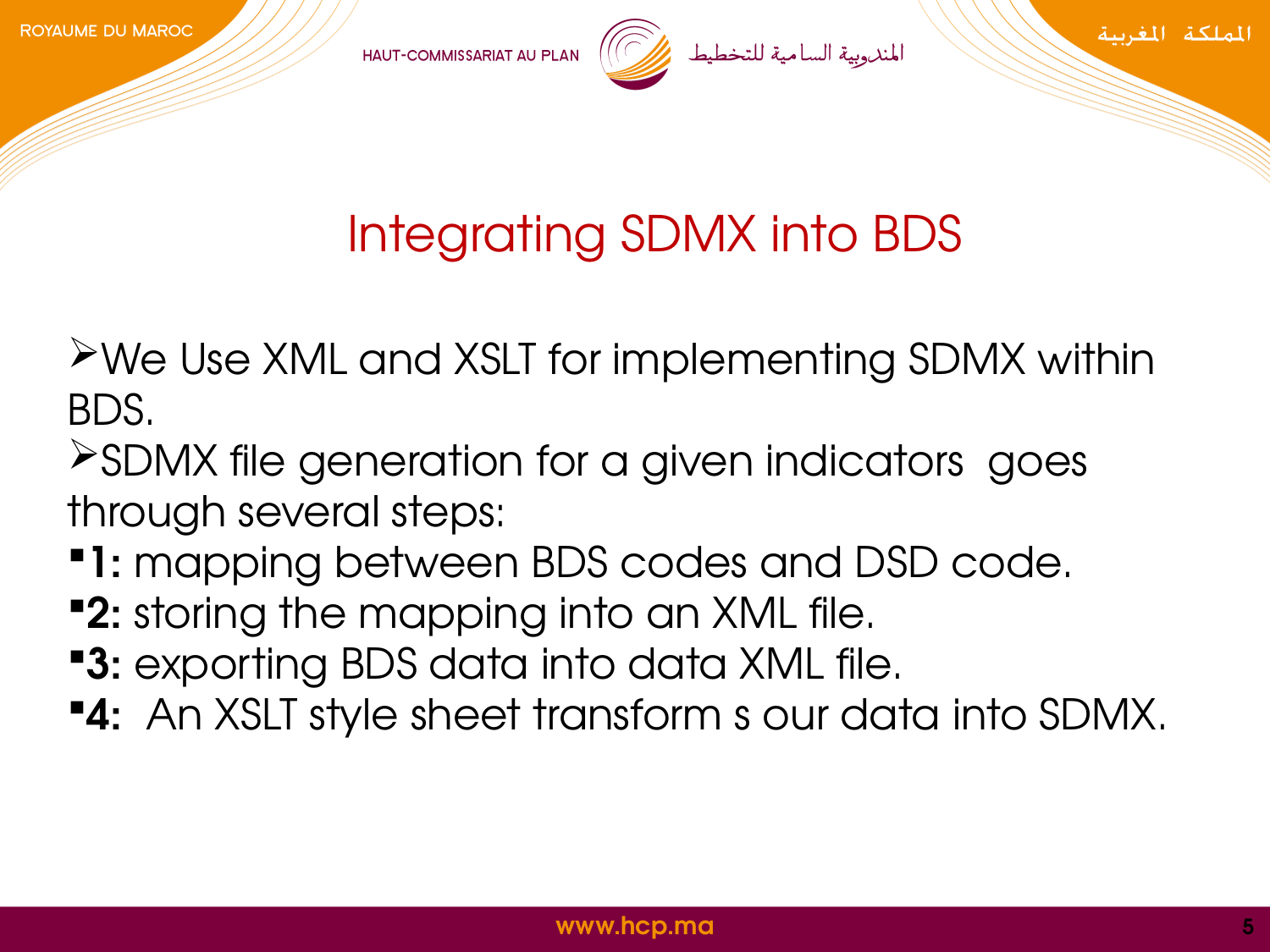

Integrating SDMX into BDS
We Use XML and XSLT for implementing SDMX within BDS.
SDMX file generation for a given indicators  goes through several steps:
1: mapping between BDS codes and DSD code.
2: storing the mapping into an XML file.
3: exporting BDS data into data XML file.
4:  An XSLT style sheet transform s our data into SDMX.
5